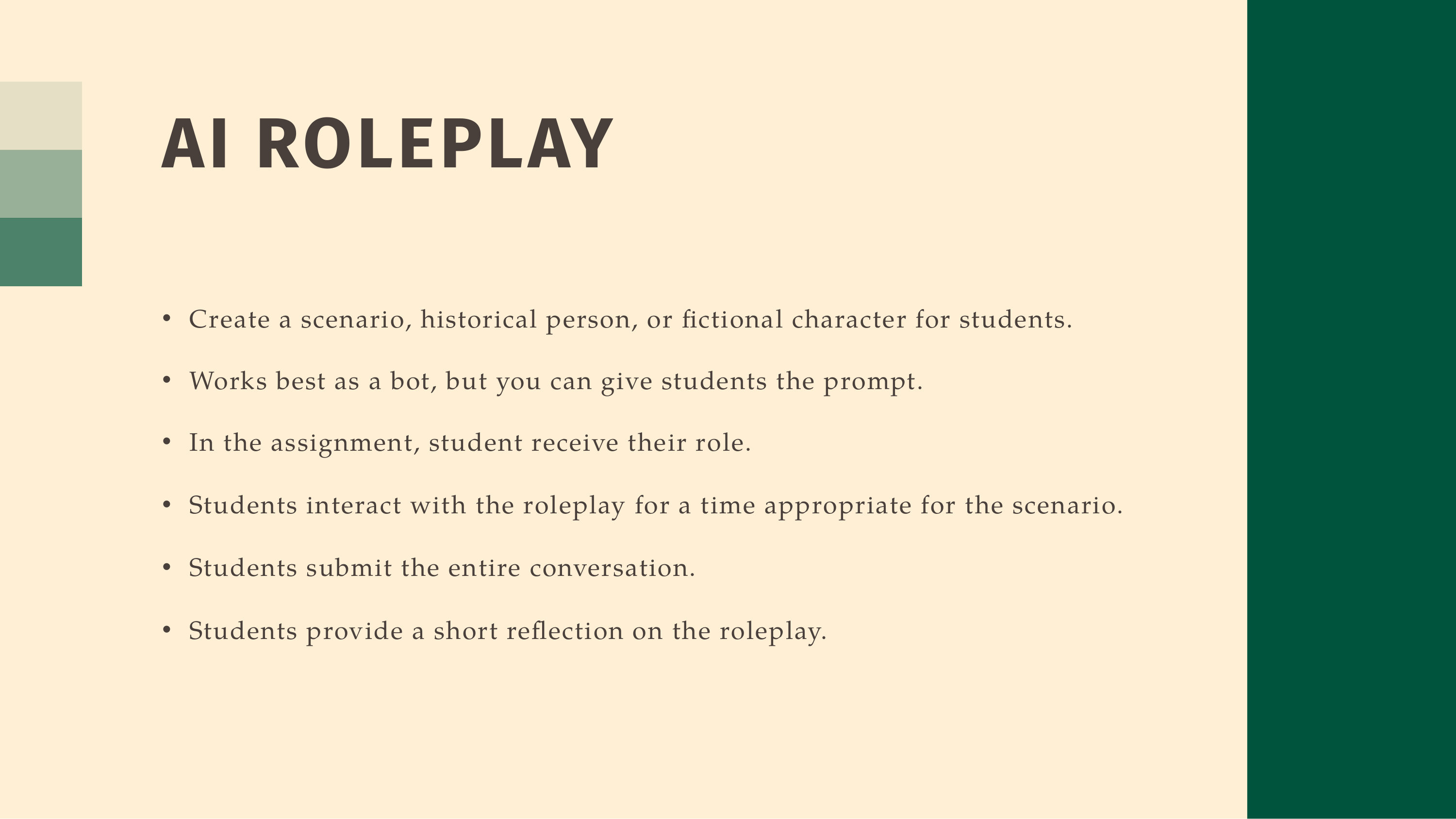

# AI ROLEPLAY
Create a scenario, historical person, or fictional character for students.
Works best as a bot, but you can give students the prompt.
In the assignment, student receive their role.

Students interact with the roleplay for a time appropriate for the scenario.

Students submit the entire conversation.

Students provide a short reflection on the roleplay.